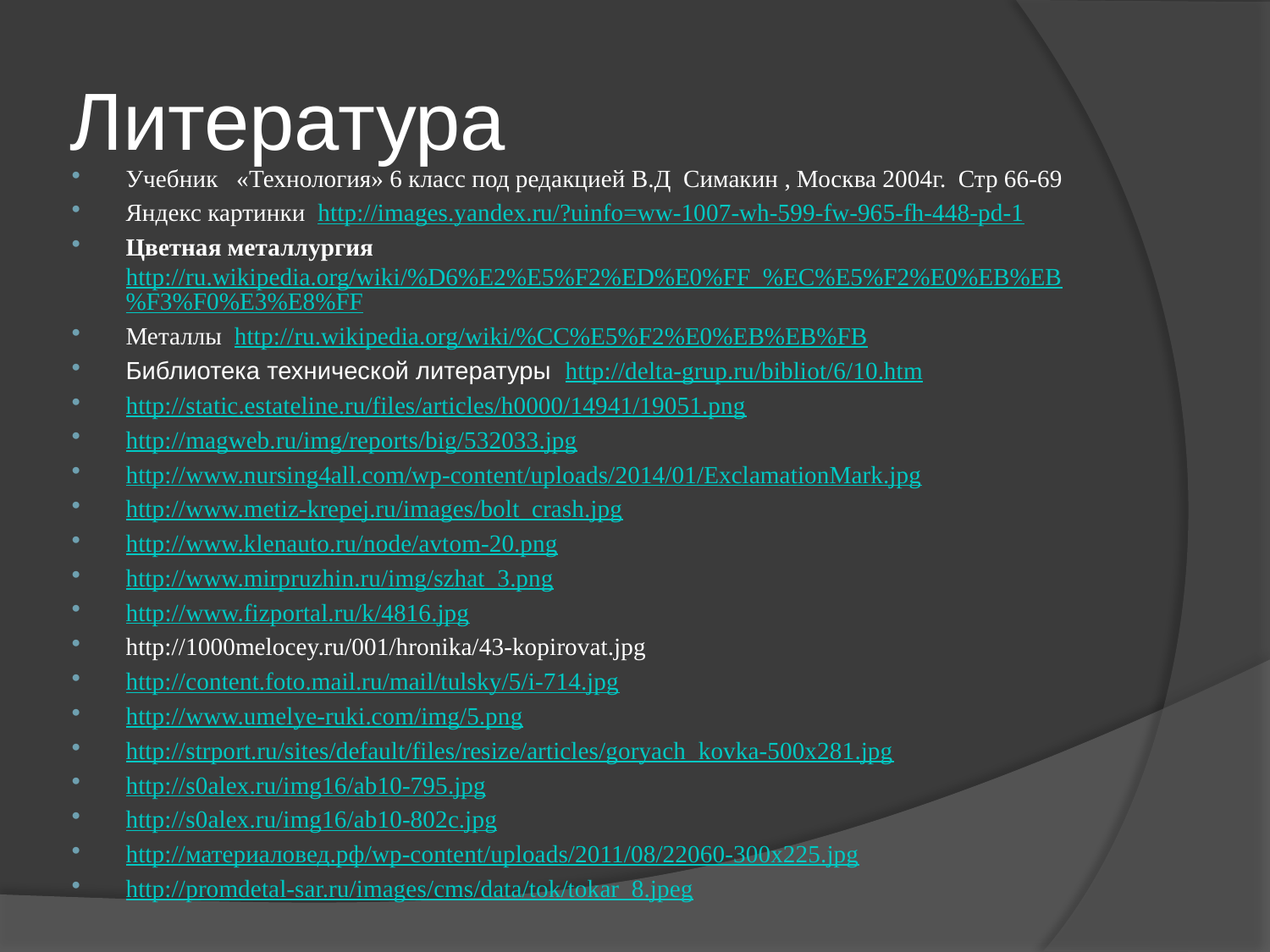

# Литература
Учебник   «Технология» 6 класс под редакцией В.Д  Симакин , Москва 2004г.  Стр 66-69
Яндекс картинки  http://images.yandex.ru/?uinfo=ww-1007-wh-599-fw-965-fh-448-pd-1
Цветная металлургия http://ru.wikipedia.org/wiki/%D6%E2%E5%F2%ED%E0%FF_%EC%E5%F2%E0%EB%EB%F3%F0%E3%E8%FF
Металлы  http://ru.wikipedia.org/wiki/%CC%E5%F2%E0%EB%EB%FB
Библиотека технической литературы  http://delta-grup.ru/bibliot/6/10.htm
http://static.estateline.ru/files/articles/h0000/14941/19051.png
http://magweb.ru/img/reports/big/532033.jpg
http://www.nursing4all.com/wp-content/uploads/2014/01/ExclamationMark.jpg
http://www.metiz-krepej.ru/images/bolt_crash.jpg
http://www.klenauto.ru/node/avtom-20.png
http://www.mirpruzhin.ru/img/szhat_3.png
http://www.fizportal.ru/k/4816.jpg
http://1000melocey.ru/001/hronika/43-kopirovat.jpg
http://content.foto.mail.ru/mail/tulsky/5/i-714.jpg
http://www.umelye-ruki.com/img/5.png
http://strport.ru/sites/default/files/resize/articles/goryach_kovka-500x281.jpg
http://s0alex.ru/img16/ab10-795.jpg
http://s0alex.ru/img16/ab10-802c.jpg
http://материаловед.рф/wp-content/uploads/2011/08/22060-300x225.jpg
http://promdetal-sar.ru/images/cms/data/tok/tokar_8.jpeg